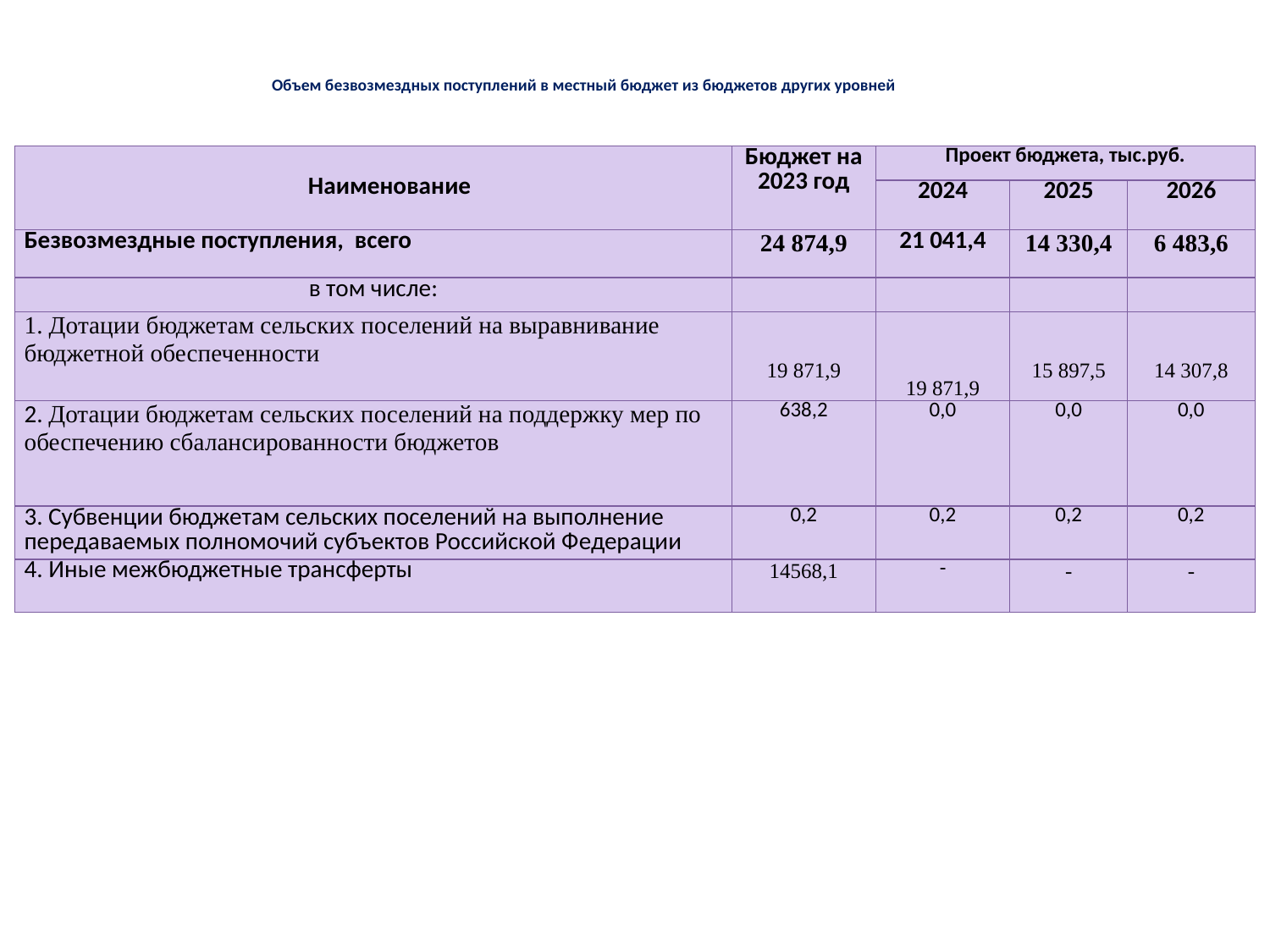

# Объем безвозмездных поступлений в местный бюджет из бюджетов других уровней
| Наименование | Бюджет на 2023 год | Проект бюджета, тыс.руб. |  |  |
| --- | --- | --- | --- | --- |
|  |  | 2024 | 2025 | 2026 |
| Безвозмездные поступления, всего | 24 874,9 | 21 041,4 | 14 330,4 | 6 483,6 |
| в том числе: |  |  |  |  |
| 1. Дотации бюджетам сельских поселений на выравнивание бюджетной обеспеченности | 19 871,9 | 19 871,9 | 15 897,5 | 14 307,8 |
| 2. Дотации бюджетам сельских поселений на поддержку мер по обеспечению сбалансированности бюджетов | 638,2 | 0,0 | 0,0 | 0,0 |
| 3. Субвенции бюджетам сельских поселений на выполнение передаваемых полномочий субъектов Российской Федерации | 0,2 | 0,2 | 0,2 | 0,2 |
| 4. Иные межбюджетные трансферты | 14568,1 | - | - | - |